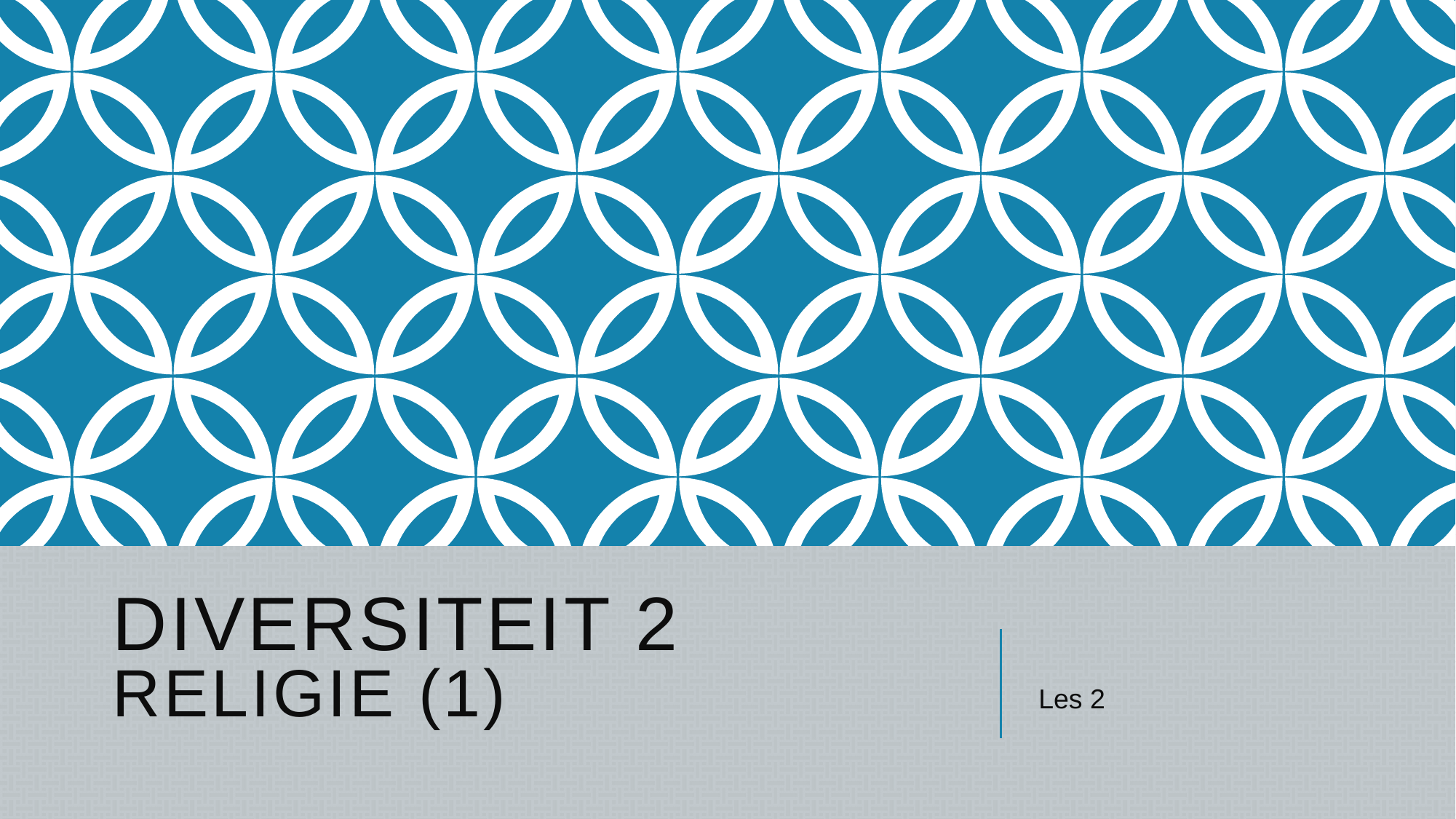

# Diversiteit 2 Religie (1)

Les 2